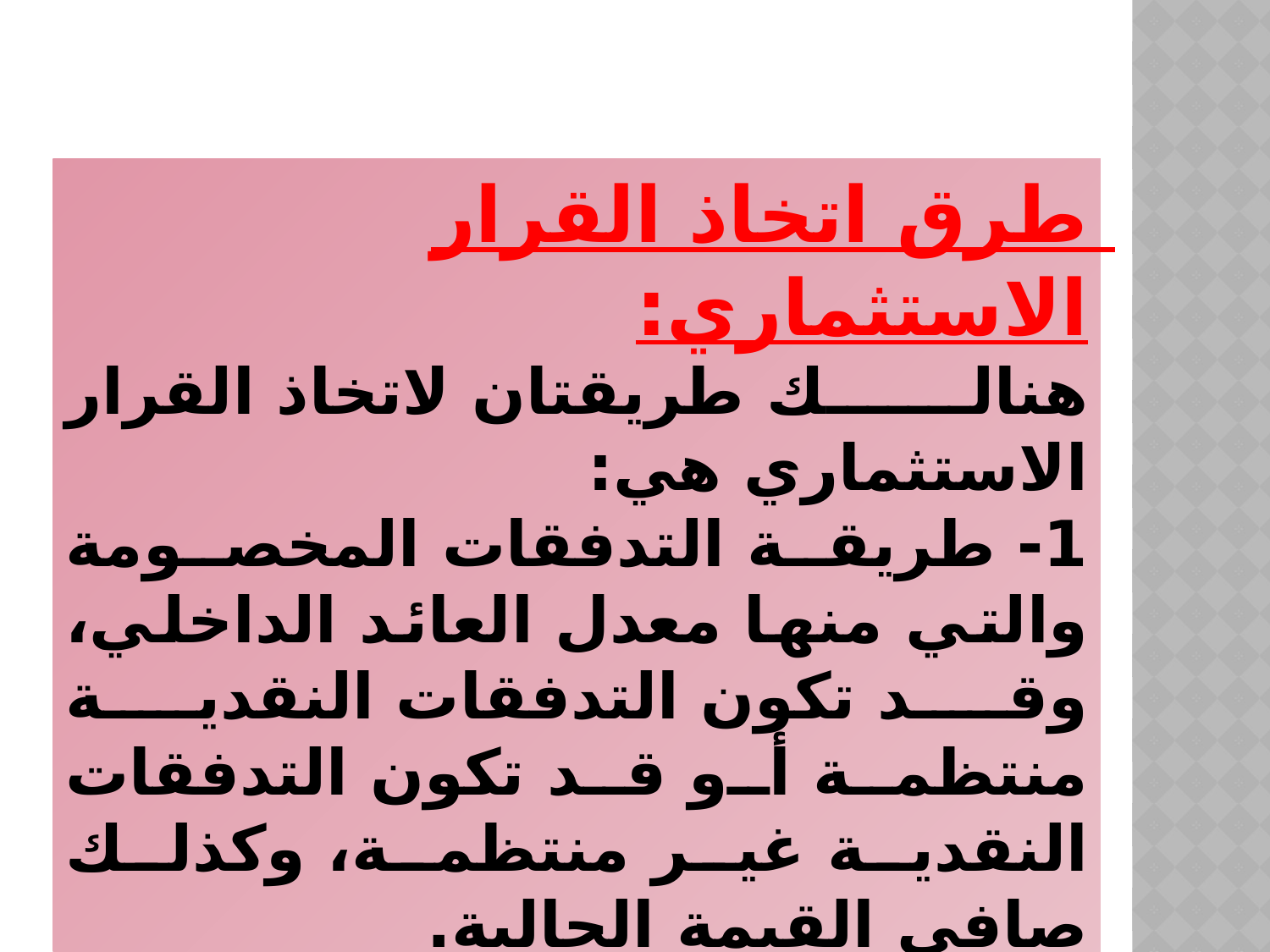

طرق اتخاذ القرار الاستثماري:
هنالك طريقتان لاتخاذ القرار الاستثماري هي:
1- طريقة التدفقات المخصومة والتي منها معدل العائد الداخلي، وقد تكون التدفقات النقدية منتظمة أو قد تكون التدفقات النقدية غير منتظمة، وكذلك صافي القيمة الحالية.